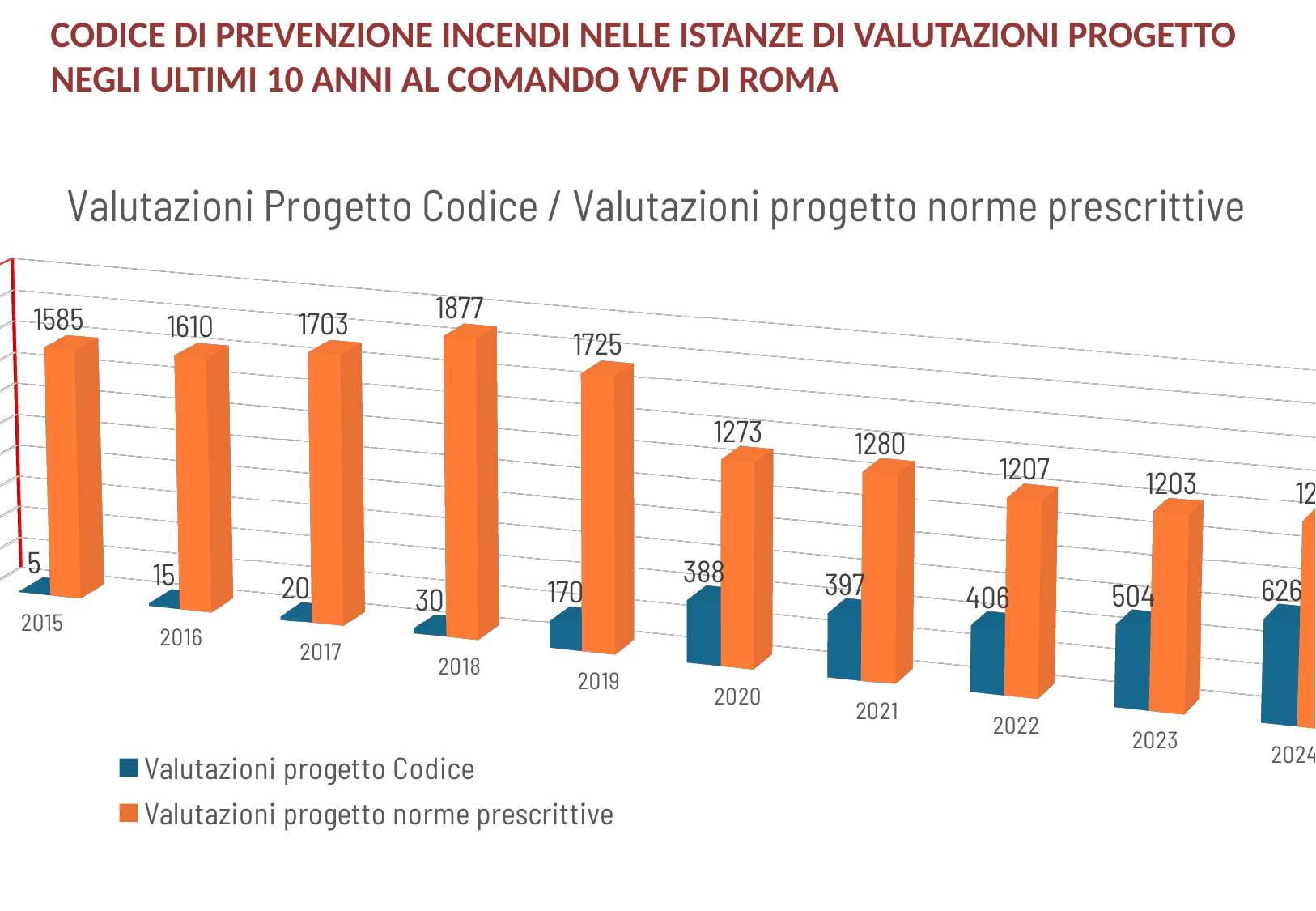

# CODICE DI PREVENZIONE INCENDI NELLE ISTANZE DI VALUTAZIONI PROGETTO NEGLI ULTIMI 10 ANNI AL COMANDO VVF DI ROMA

[unsupported chart]